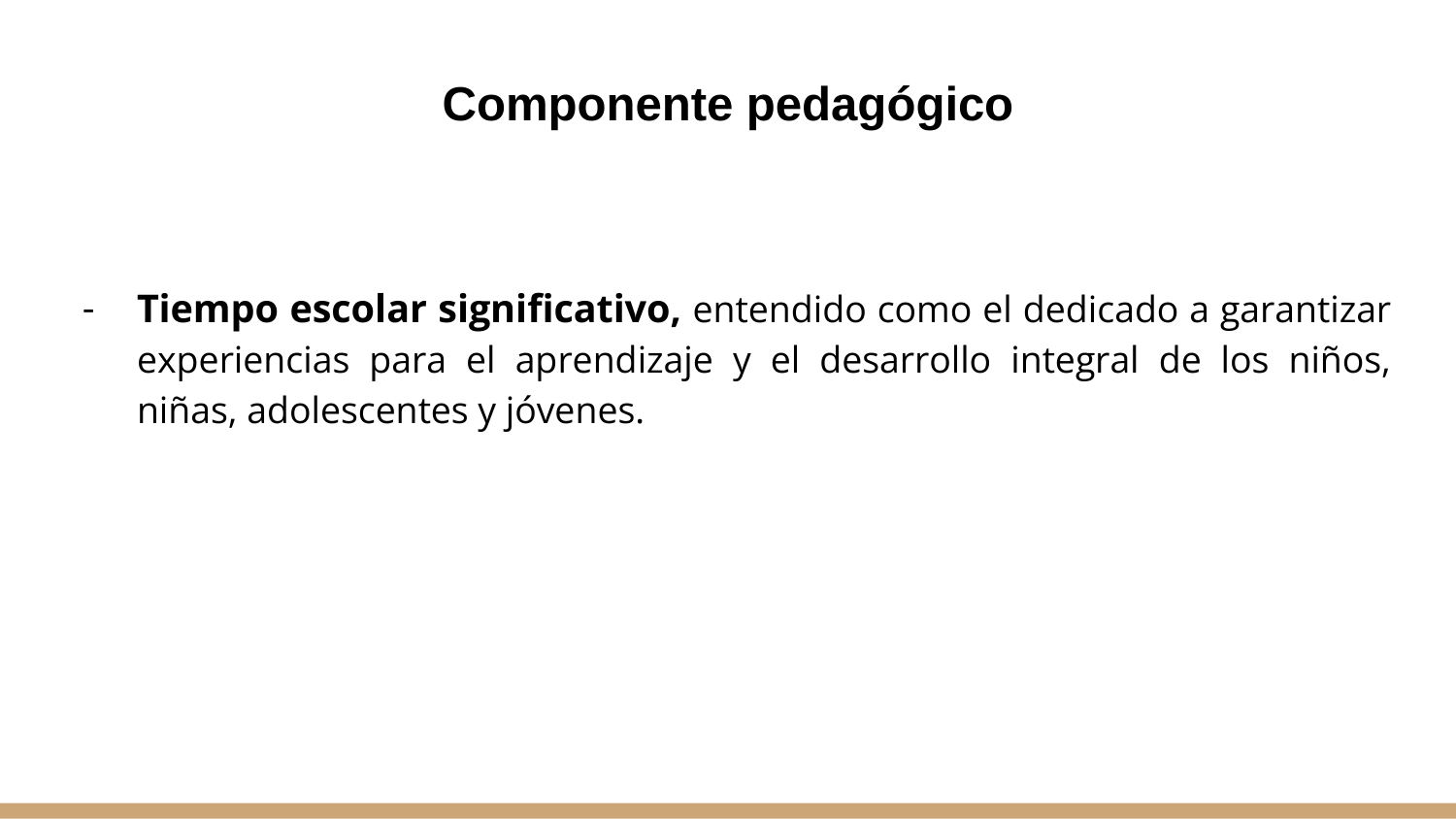

# Componente pedagógico

Tiempo escolar significativo, entendido como el dedicado a garantizar experiencias para el aprendizaje y el desarrollo integral de los niños, niñas, adolescentes y jóvenes.